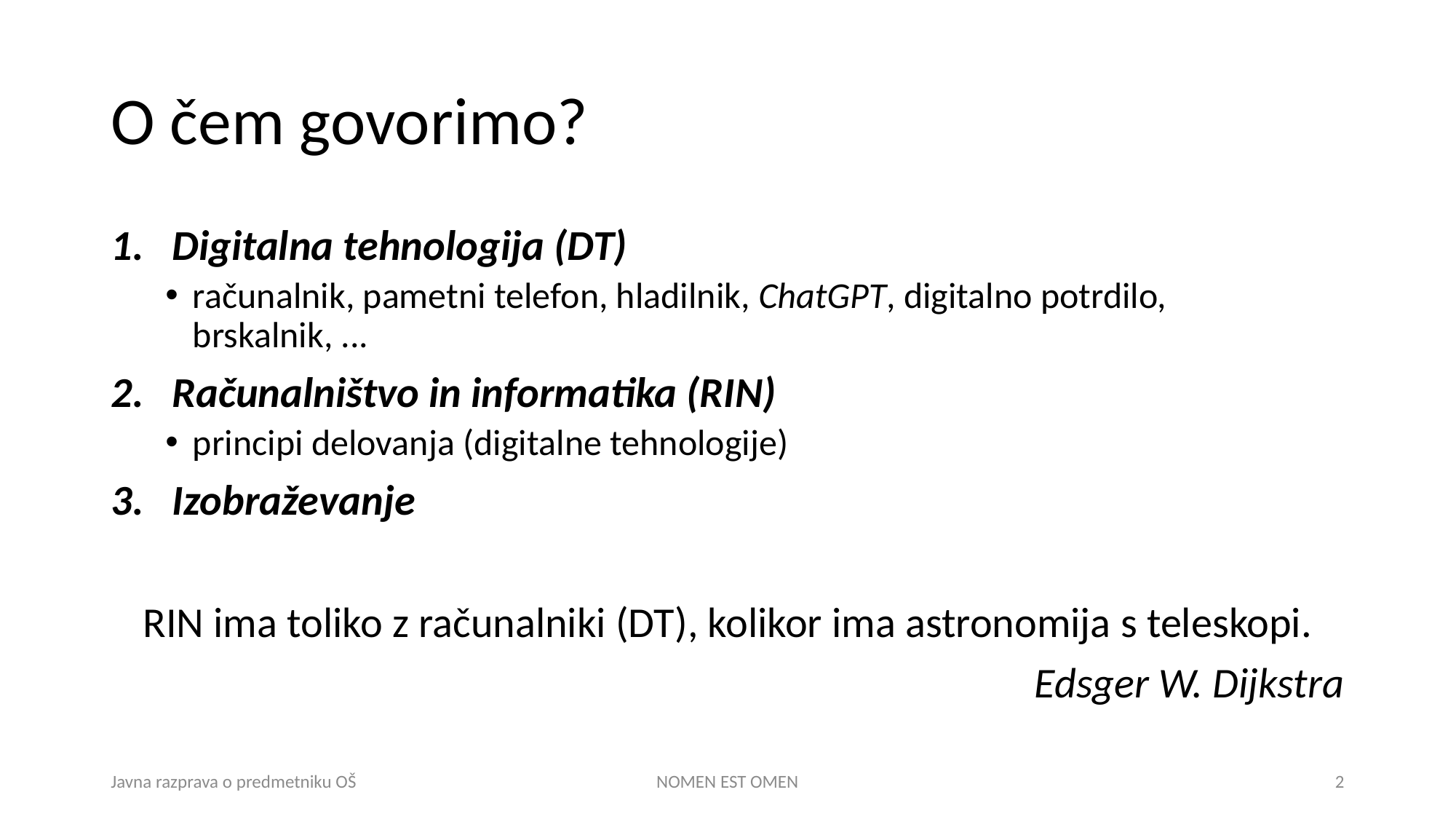

# O čem govorimo?
Digitalna tehnologija (DT)
računalnik, pametni telefon, hladilnik, ChatGPT, digitalno potrdilo, brskalnik, ...
Računalništvo in informatika (RIN)
principi delovanja (digitalne tehnologije)
Izobraževanje

RIN ima toliko z računalniki (DT), kolikor ima astronomija s teleskopi.
Edsger W. Dijkstra
Javna razprava o predmetniku OŠ
NOMEN EST OMEN
2